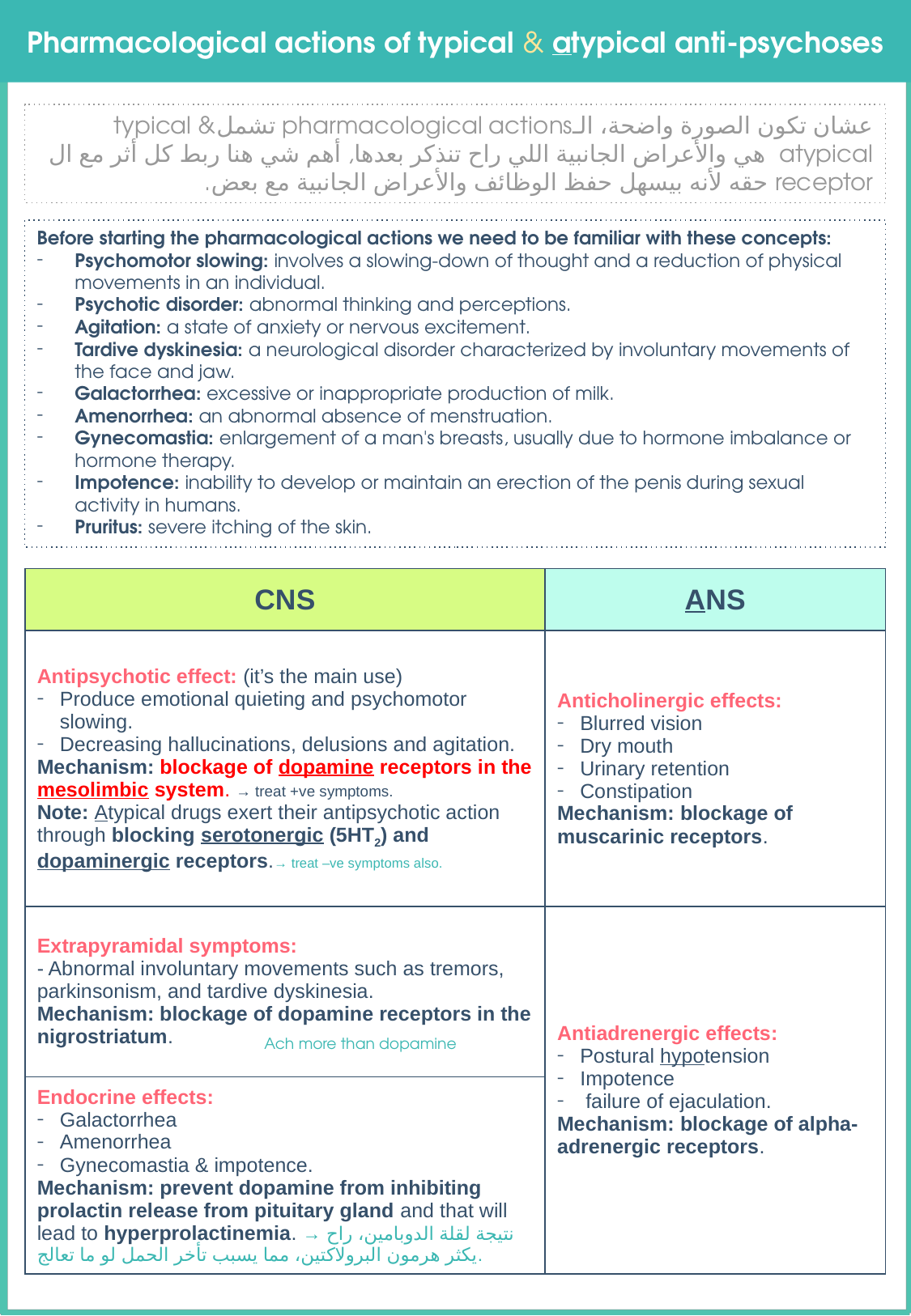

Pharmacological actions of typical & atypical anti-psychoses

عشان تكون الصورة واضحة، الـpharmacological actions تشملtypical & atypical  هي والأعراض الجانبية اللي راح تنذكر بعدها, أهم شي هنا ربط كل أثر مع ال receptor حقه لأنه بيسهل حفظ الوظائف والأعراض الجانبية مع بعض.
Before starting the pharmacological actions we need to be familiar with these concepts:
Psychomotor slowing: involves a slowing-down of thought and a reduction of physical movements in an individual.
Psychotic disorder: abnormal thinking and perceptions.
Agitation: a state of anxiety or nervous excitement.
Tardive dyskinesia: a neurological disorder characterized by involuntary movements of the face and jaw.
Galactorrhea: excessive or inappropriate production of milk.
Amenorrhea: an abnormal absence of menstruation.
Gynecomastia: enlargement of a man's breasts, usually due to hormone imbalance or hormone therapy.
Impotence: inability to develop or maintain an erection of the penis during sexual activity in humans.
Pruritus: severe itching of the skin.
| CNS | ANS |
| --- | --- |
| Antipsychotic effect: (it’s the main use) Produce emotional quieting and psychomotor slowing. Decreasing hallucinations, delusions and agitation. Mechanism: blockage of dopamine receptors in the mesolimbic system. → treat +ve symptoms. Note: Atypical drugs exert their antipsychotic action through blocking serotonergic (5HT2) and dopaminergic receptors.→ treat –ve symptoms also. | Anticholinergic effects: Blurred vision Dry mouth Urinary retention Constipation Mechanism: blockage of muscarinic receptors. |
| Extrapyramidal symptoms: - Abnormal involuntary movements such as tremors, parkinsonism, and tardive dyskinesia. Mechanism: blockage of dopamine receptors in the nigrostriatum. | Antiadrenergic effects: Postural hypotension Impotence failure of ejaculation. Mechanism: blockage of alpha-adrenergic receptors. |
| Endocrine effects: Galactorrhea Amenorrhea Gynecomastia & impotence. Mechanism: prevent dopamine from inhibiting prolactin release from pituitary gland and that will lead to hyperprolactinemia. → نتيجة لقلة الدوبامين، راح يكثر هرمون البرولاكتين، مما يسبب تأخر الحمل لو ما تعالج. |  |
Ach more than dopamine